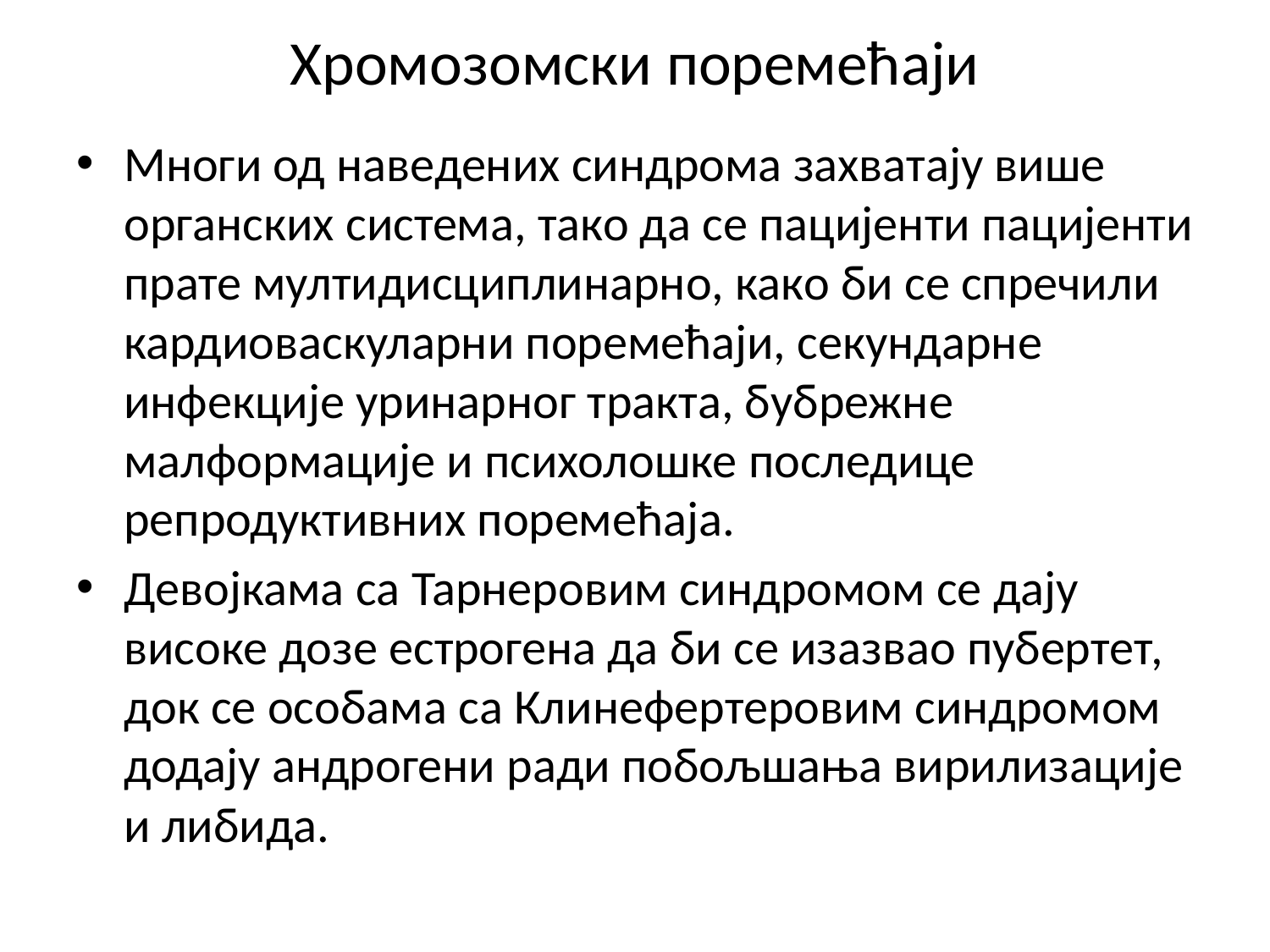

# Хромозомски поремећаји
Многи од наведених синдрома захватају више органских система, тако да се пацијенти пацијенти прате мултидисциплинарно, како би се спречили кардиоваскуларни поремећаји, секундарне инфекције уринарног тракта, бубрежне малформације и психолошке последице репродуктивних поремећаја.
Девојкама са Тарнеровим синдромом се дају високе дозе естрогена да би се изазвао пубертет, док се особама са Клинефертеровим синдромом додају андрогени ради побољшања вирилизације и либида.